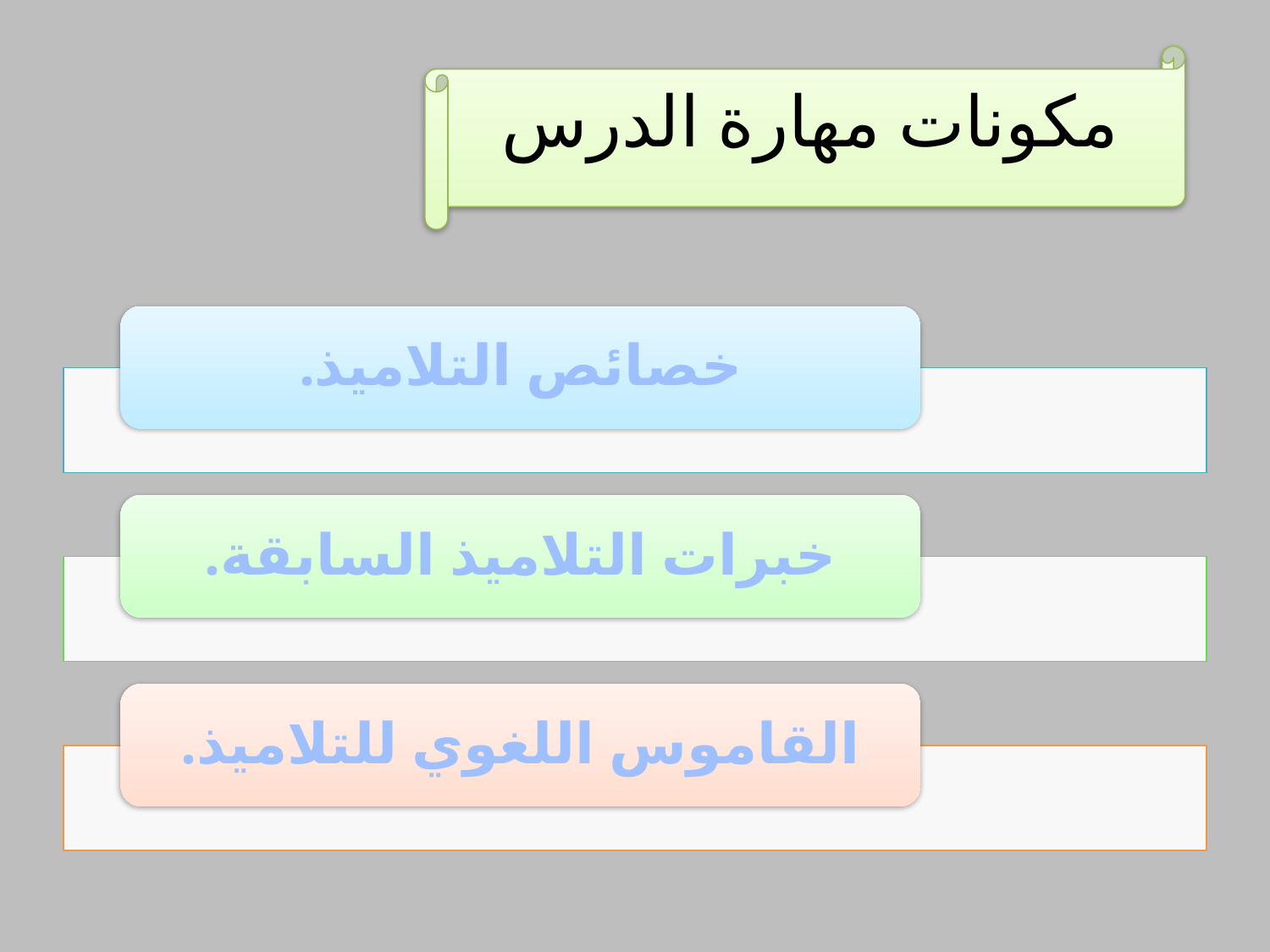

مكونات مهارة الدرس

خصائص التلاميذ.
خبرات التلاميذ السابقة.
القاموس اللغوي للتلاميذ.